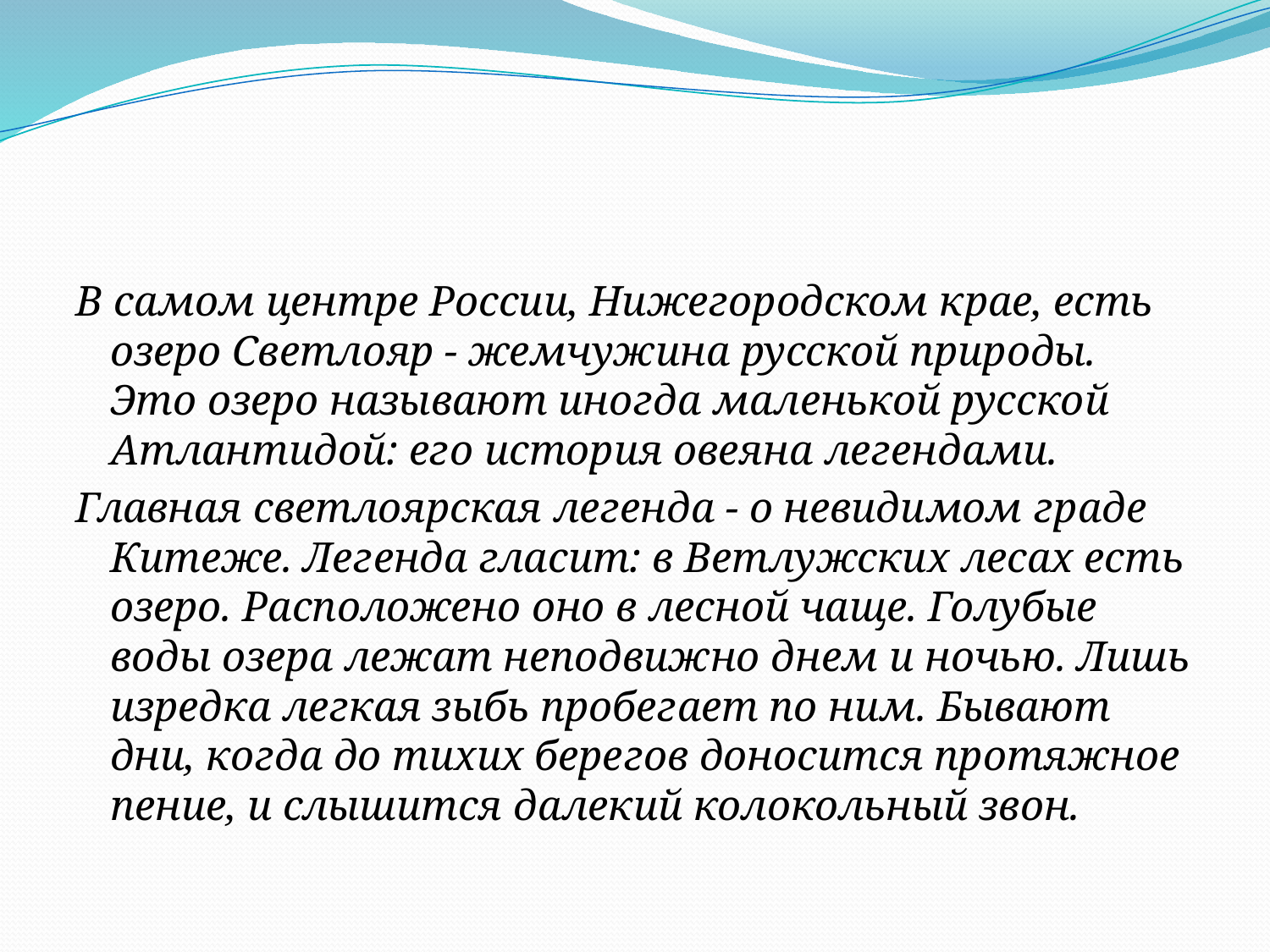

#
В самом центре России, Нижегородском крае, есть озеро Светлояр - жемчужина русской природы. Это озеро называют иногда маленькой русской Атлантидой: его история овеяна легендами.
Главная светлоярская легенда - о невидимом граде Китеже. Легенда гласит: в Ветлужских лесах есть озеро. Расположено оно в лесной чаще. Голубые воды озера лежат неподвижно днем и ночью. Лишь изредка легкая зыбь пробегает по ним. Бывают дни, когда до тихих берегов доносится протяжное пение, и слышится далекий колокольный звон.